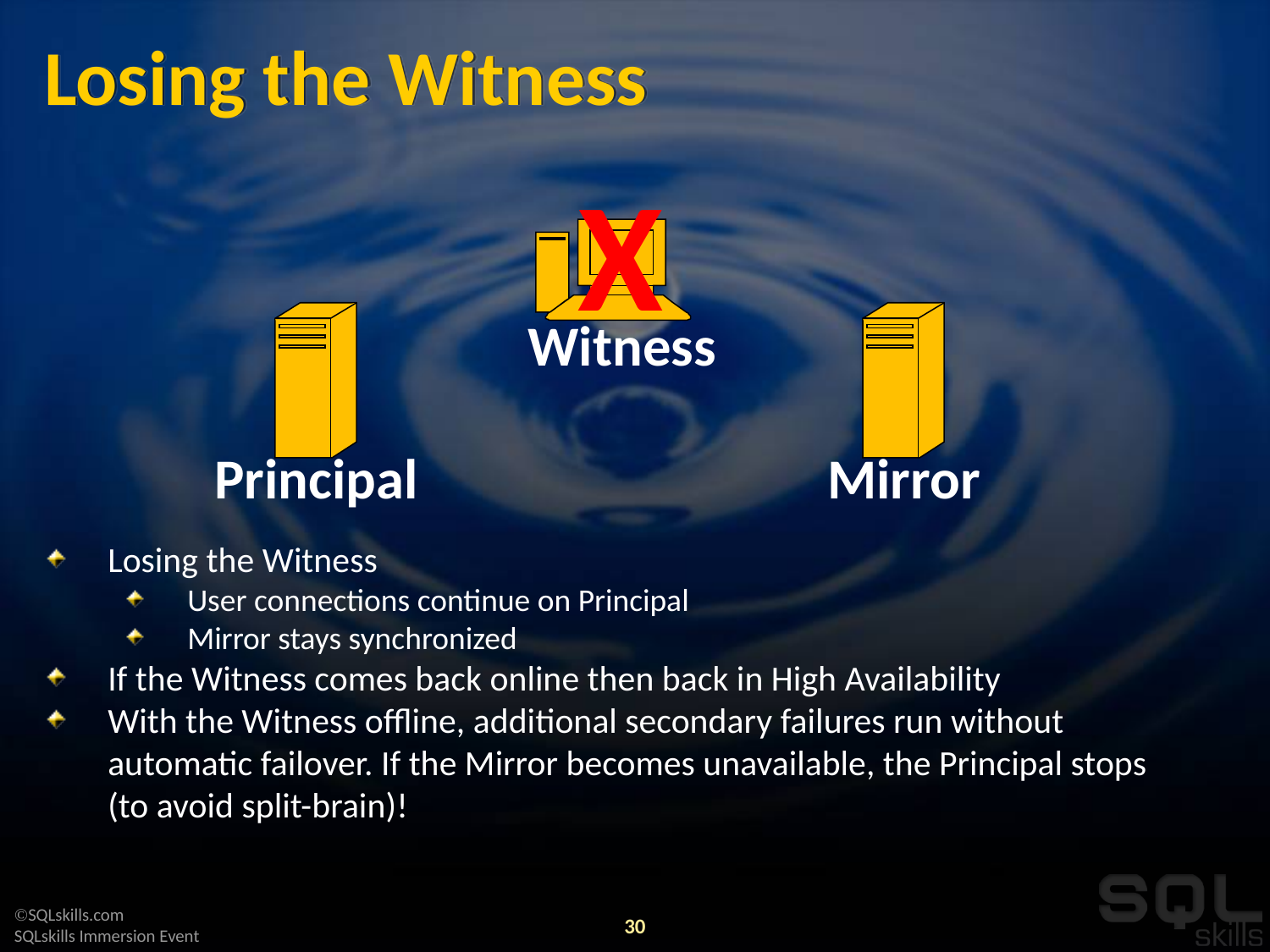

# Losing the Witness
X

Losing the Witness
User connections continue on Principal
Mirror stays synchronized
If the Witness comes back online then back in High Availability
With the Witness offline, additional secondary failures run without automatic failover. If the Mirror becomes unavailable, the Principal stops (to avoid split-brain)!

Witness
Principal
Mirror
30